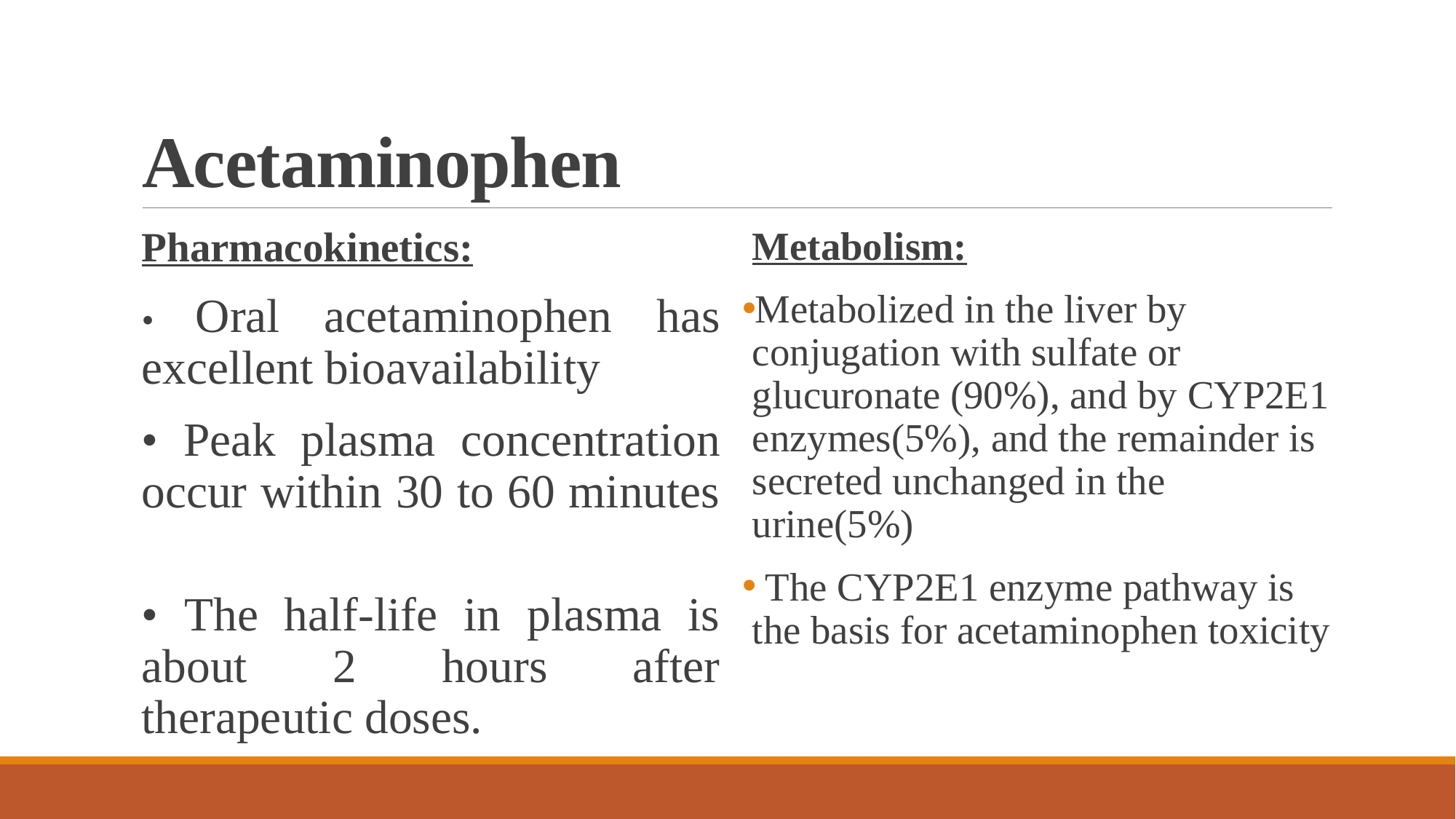

# Acetaminophen
Pharmacokinetics:
• Oral acetaminophen has excellent bioavailability
• Peak plasma concentration occur within 30 to 60 minutes
• The half-life in plasma is about 2 hours after therapeutic doses.
Metabolism:
Metabolized in the liver by conjugation with sulfate or glucuronate (90%), and by CYP2E1 enzymes(5%), and the remainder is secreted unchanged in the urine(5%)
 The CYP2E1 enzyme pathway is the basis for acetaminophen toxicity